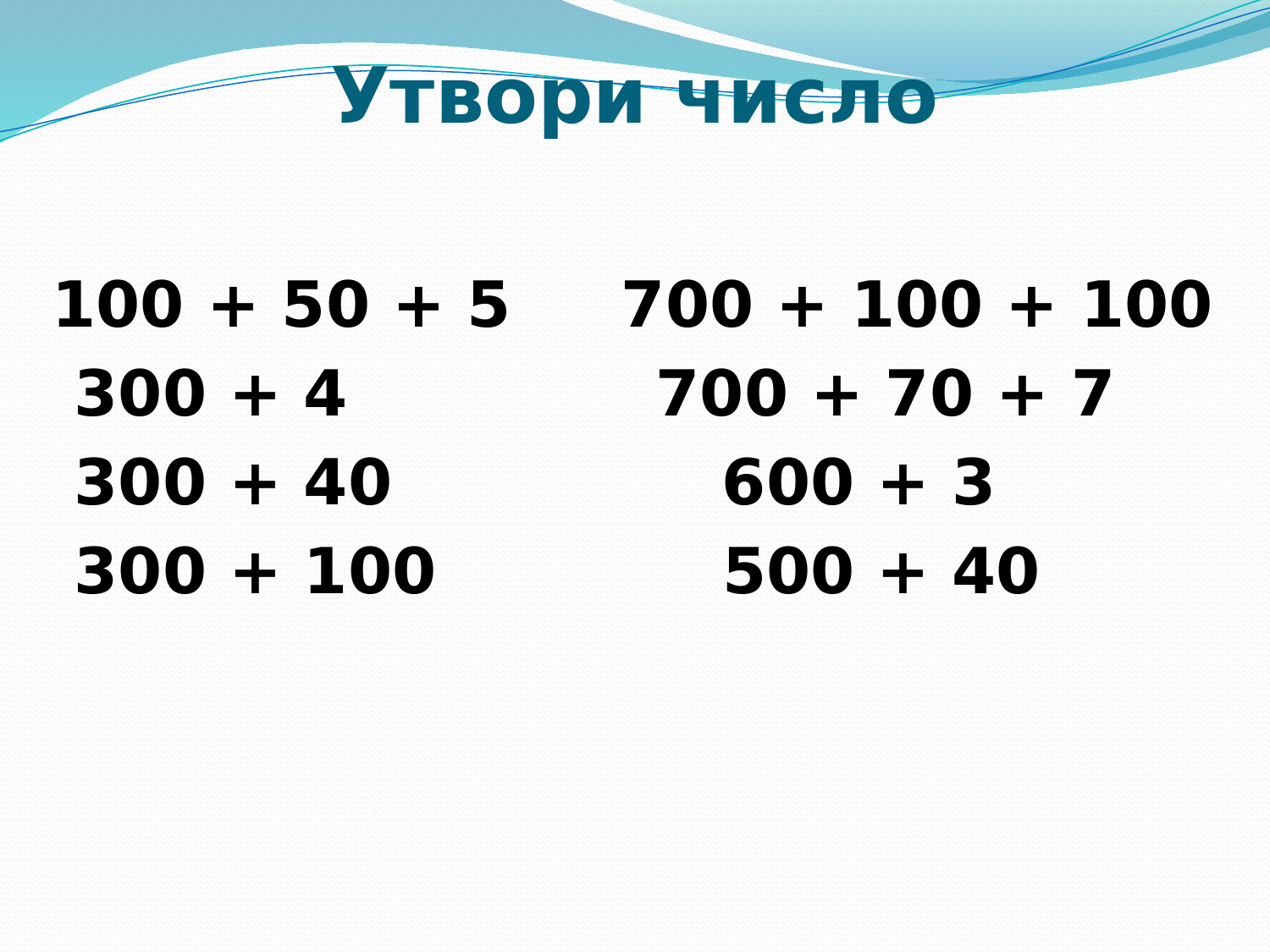

# Утвори число

100 + 50 + 5     700 + 100 + 100
 300 + 4              700 + 70 + 7
 300 + 40               600 + 3
 300 + 100             500 + 40